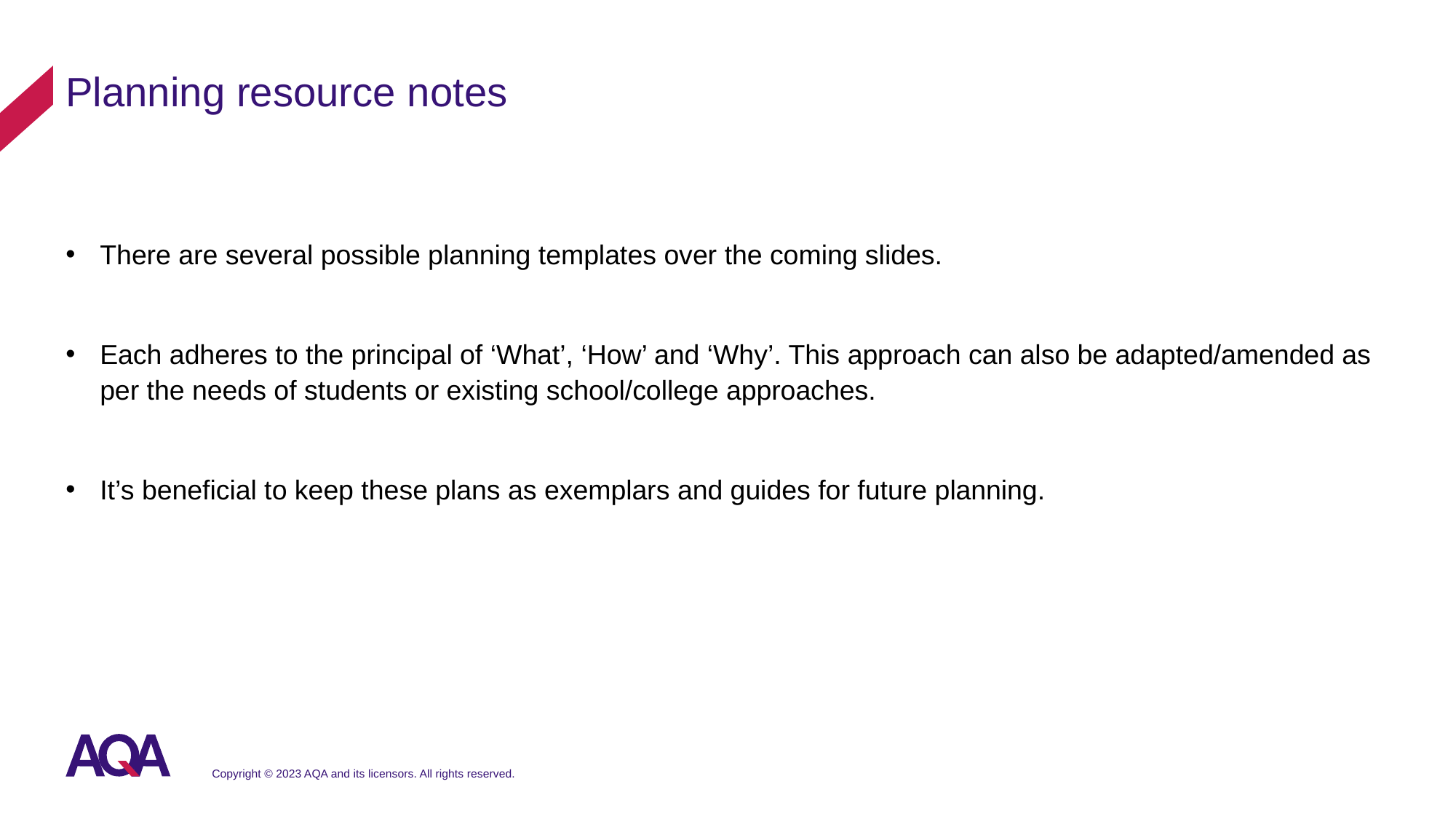

# Planning resource notes
There are several possible planning templates over the coming slides.

Each adheres to the principal of ‘What’, ‘How’ and ‘Why’. This approach can also be adapted/amended as per the needs of students or existing school/college approaches.

It’s beneficial to keep these plans as exemplars and guides for future planning.

Copyright © 2023 AQA and its licensors. All rights reserved.